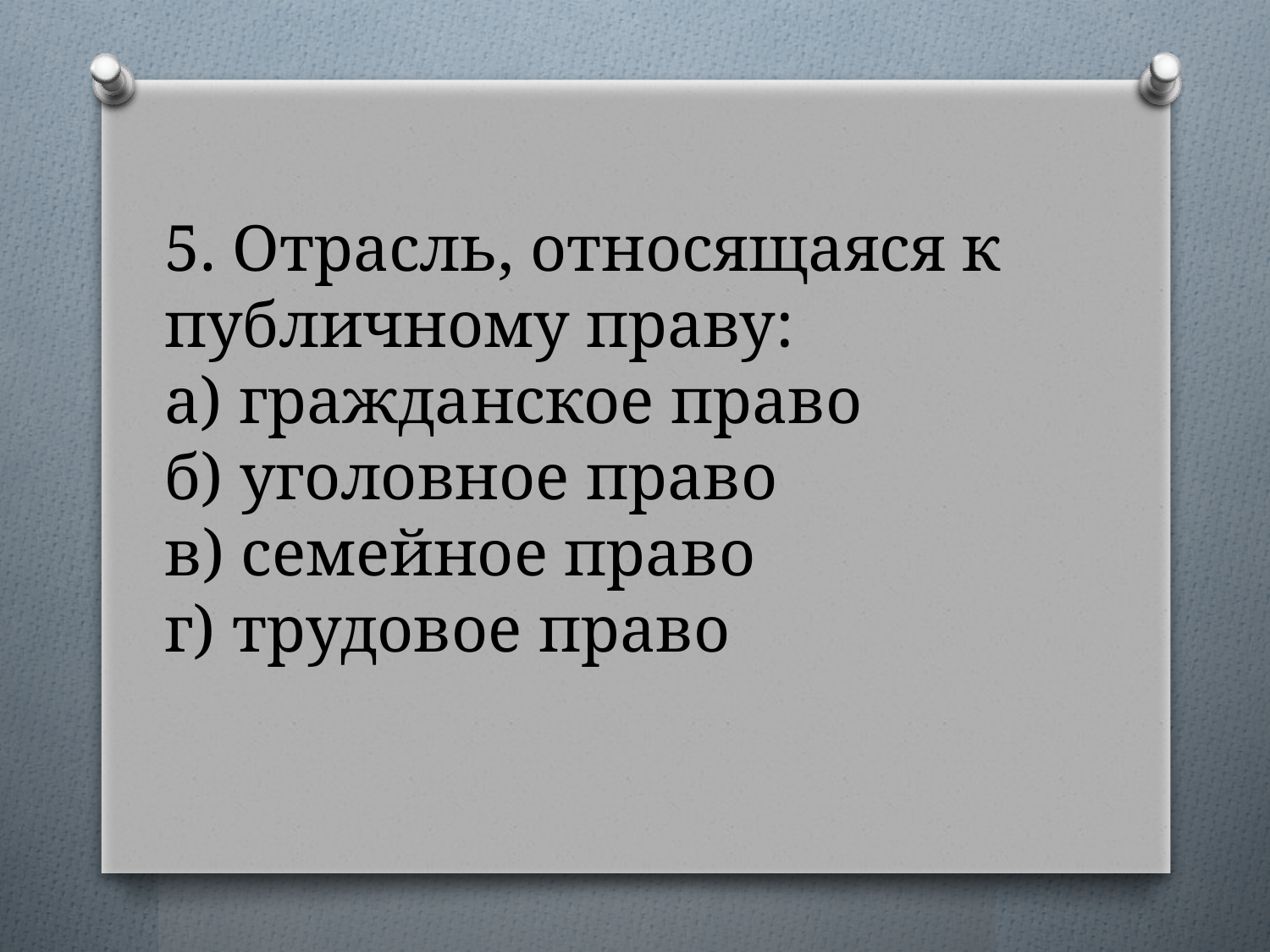

# 5. Отрасль, относящаяся к публичному праву: а) гражданское право б) уголовное право в) семейное право г) трудовое право